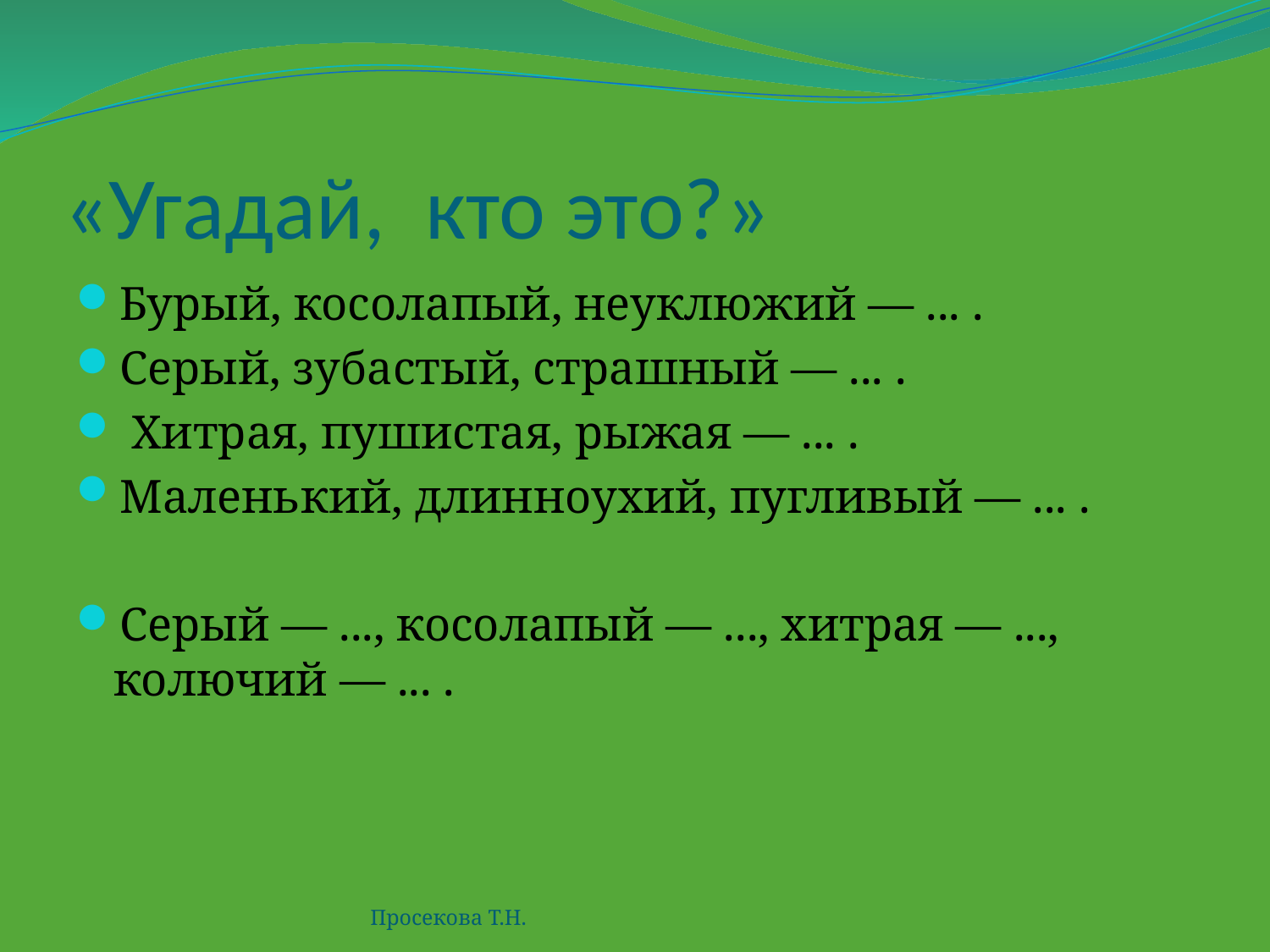

# «Угадай,  кто это?»
Бурый, косолапый, неуклюжий — ... .
Серый, зубастый, страшный — ... .
 Хитрая, пушистая, рыжая — ... .
Маленький, длинноухий, пугливый — ... .

Серый — ..., косолапый — ..., хитрая — ..., колючий — ... .

Просекова Т.Н.